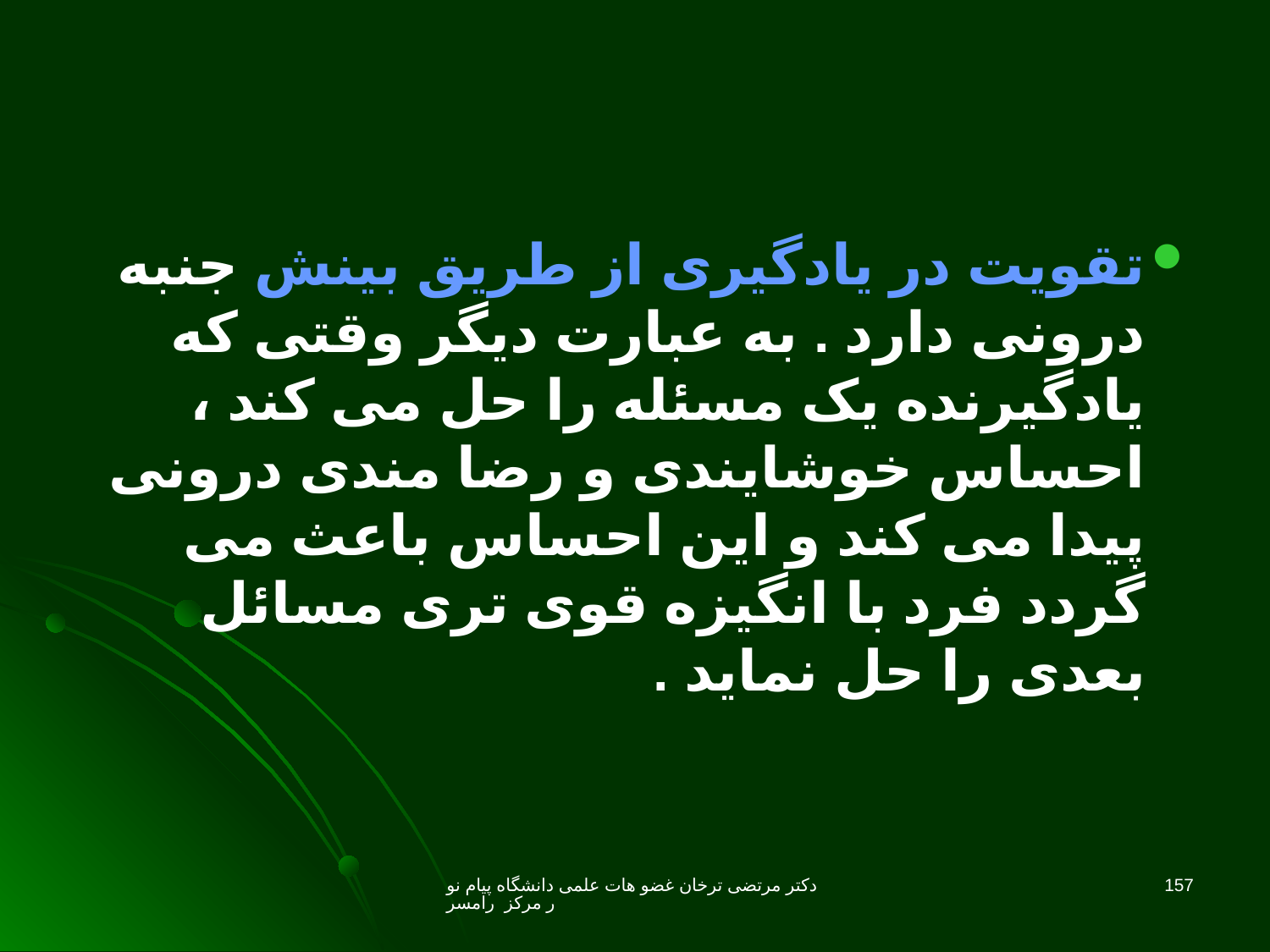

تقویت در یادگیری از طریق بینش جنبه درونی دارد . به عبارت دیگر وقتی که یادگیرنده یک مسئله را حل می کند ، احساس خوشایندی و رضا مندی درونی پیدا می کند و این احساس باعث می گردد فرد با انگیزه قوی تری مسائل بعدی را حل نماید .
دکتر مرتضی ترخان غضو هات علمی دانشگاه پیام نور مرکز رامسر
157